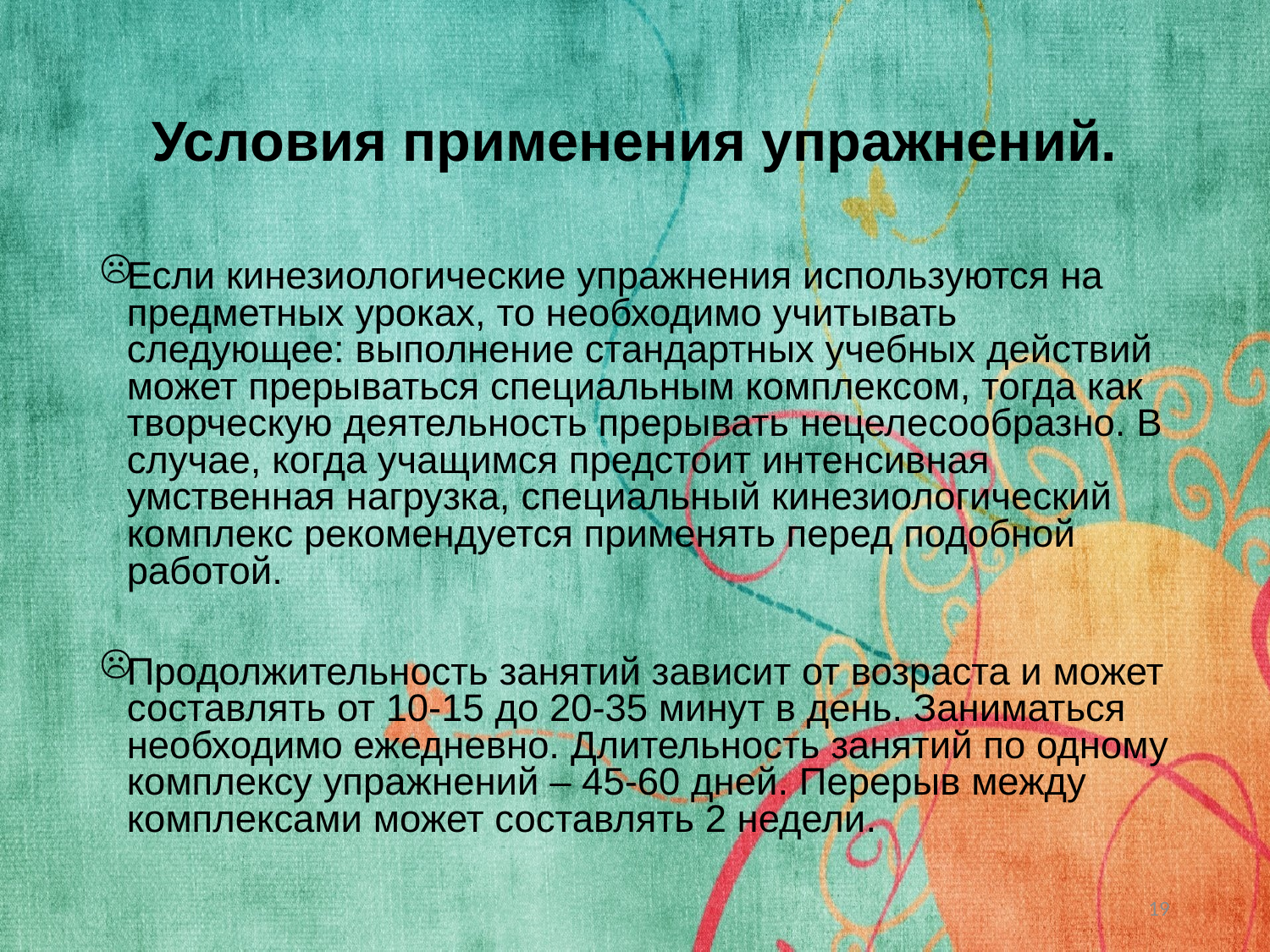

# Условия применения упражнений.
Если кинезиологические упражнения используются на предметных уроках, то необходимо учитывать следующее: выполнение стандартных учебных действий может прерываться специальным комплексом, тогда как творческую деятельность прерывать нецелесообразно. В случае, когда учащимся предстоит интенсивная умственная нагрузка, специальный кинезиологический комплекс рекомендуется применять перед подобной работой.

Продолжительность занятий зависит от возраста и может составлять от 10-15 до 20-35 минут в день. Заниматься необходимо ежедневно. Длительность занятий по одному комплексу упражнений – 45-60 дней. Перерыв между комплексами может составлять 2 недели.

19